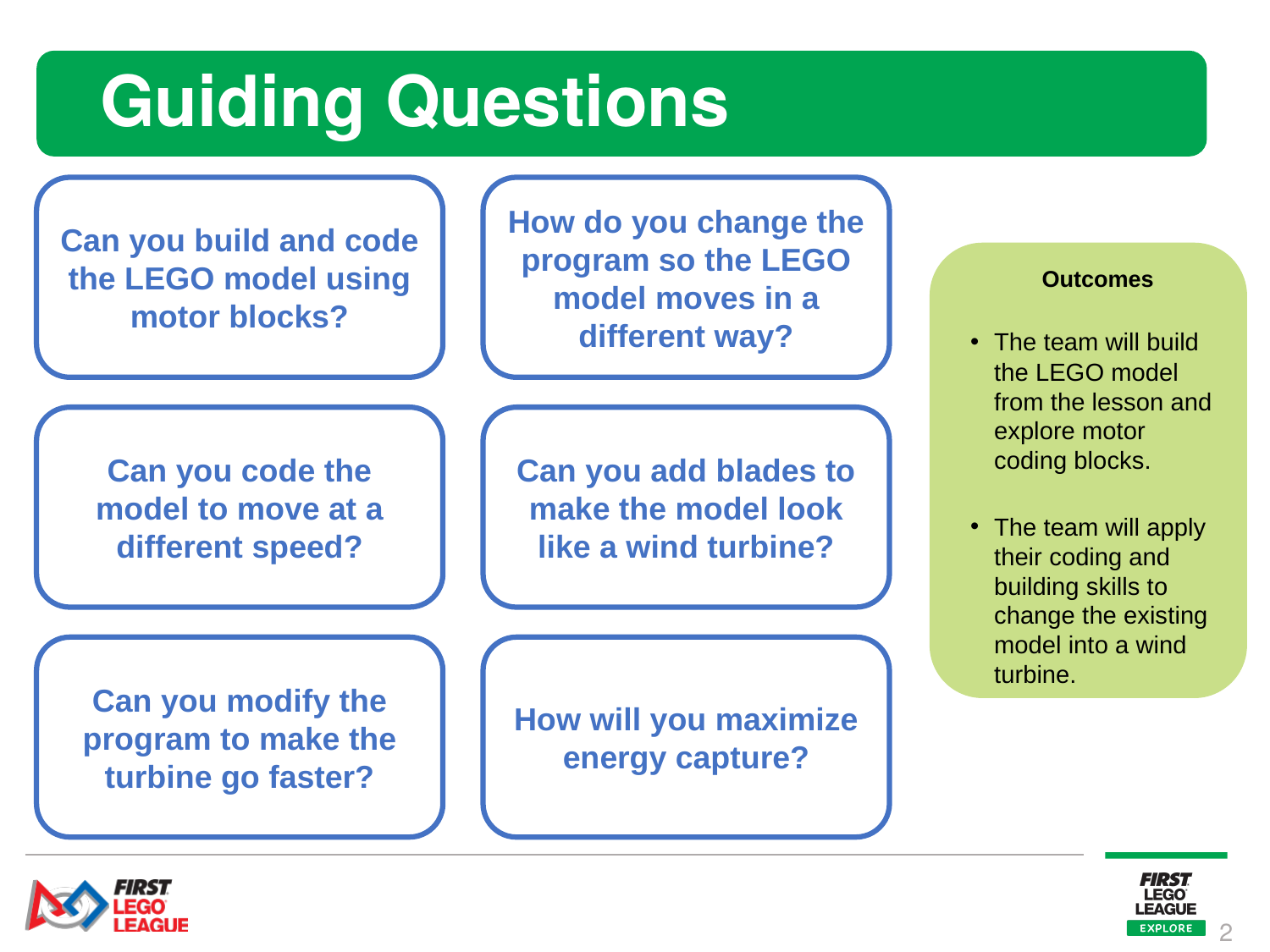

# Guiding Questions
Can you build and code the LEGO model using motor blocks?
How do you change the program so the LEGO model moves in a different way?
Outcomes

The team will build the LEGO model from the lesson and explore motor coding blocks.

The team will apply their coding and building skills to change the existing model into a wind turbine.
Can you code the model to move at a different speed?
Can you add blades to make the model look like a wind turbine?
Can you modify the program to make the turbine go faster?
How will you maximize energy capture?
2